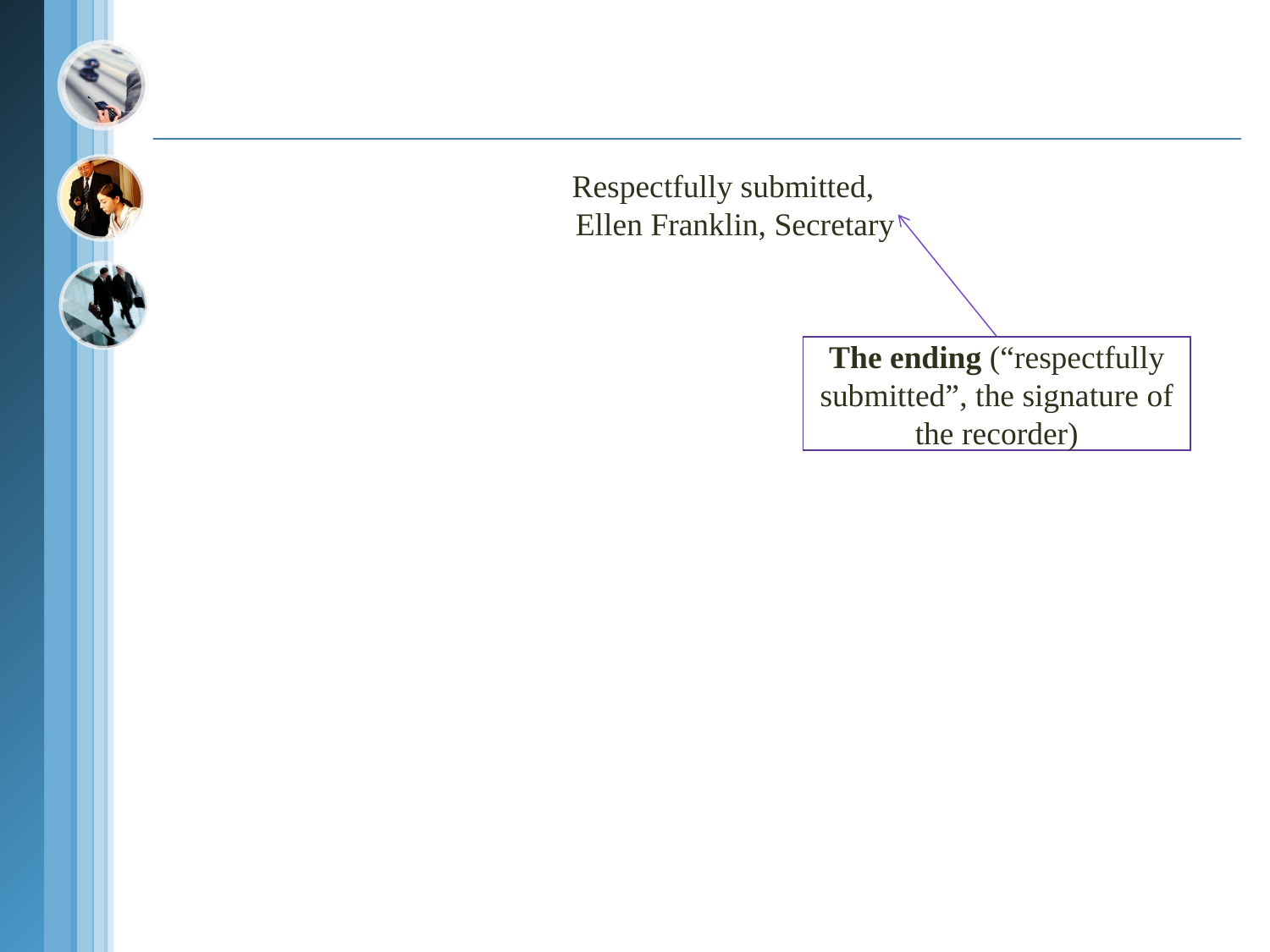

Respectfully submitted,
                                  Ellen Franklin, Secretary
The ending (“respectfully submitted”, the signature of the recorder)